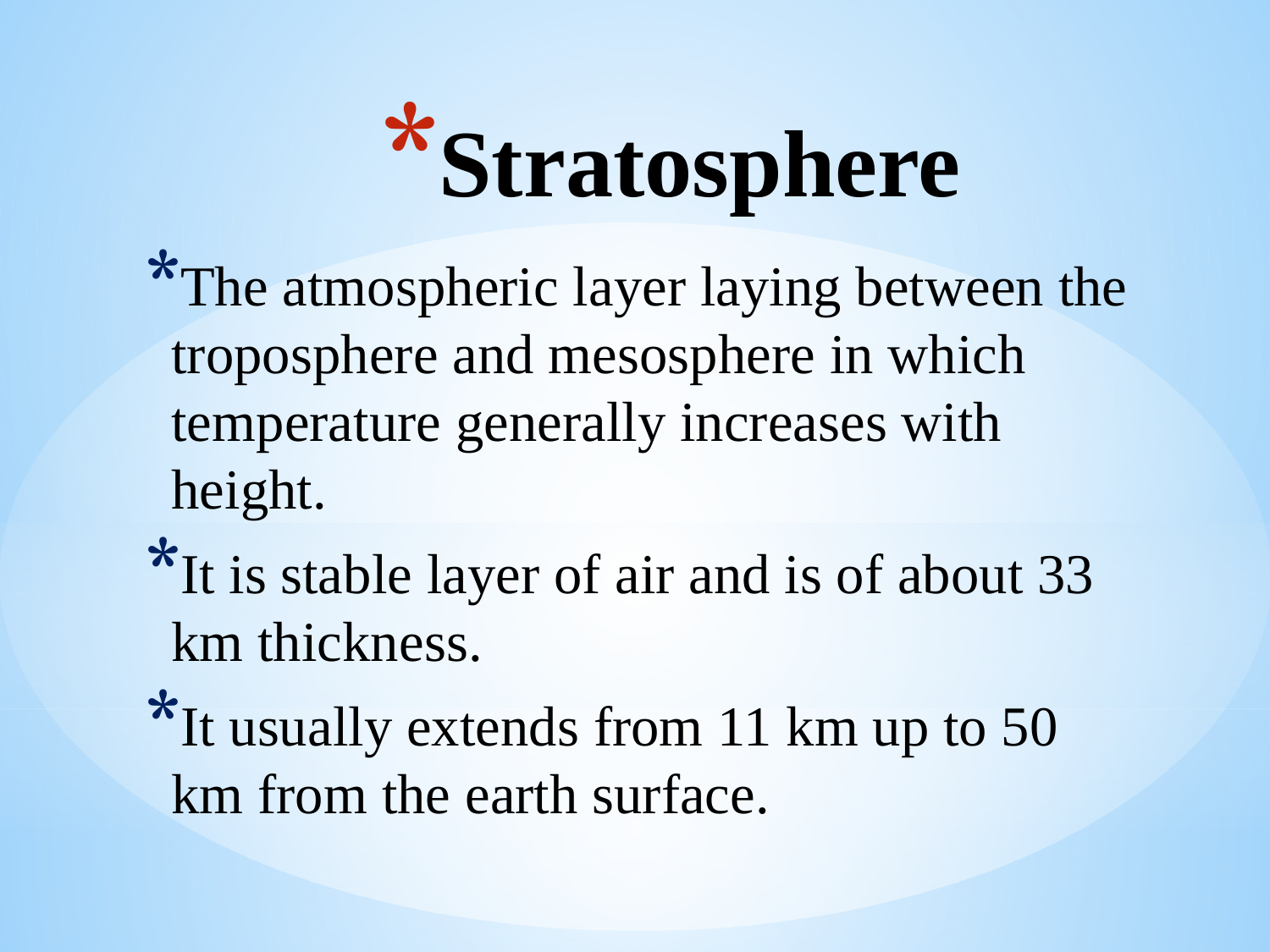

# Stratosphere
The atmospheric layer laying between the troposphere and mesosphere in which temperature generally increases with height.
It is stable layer of air and is of about 33 km thickness.
It usually extends from 11 km up to 50 km from the earth surface.